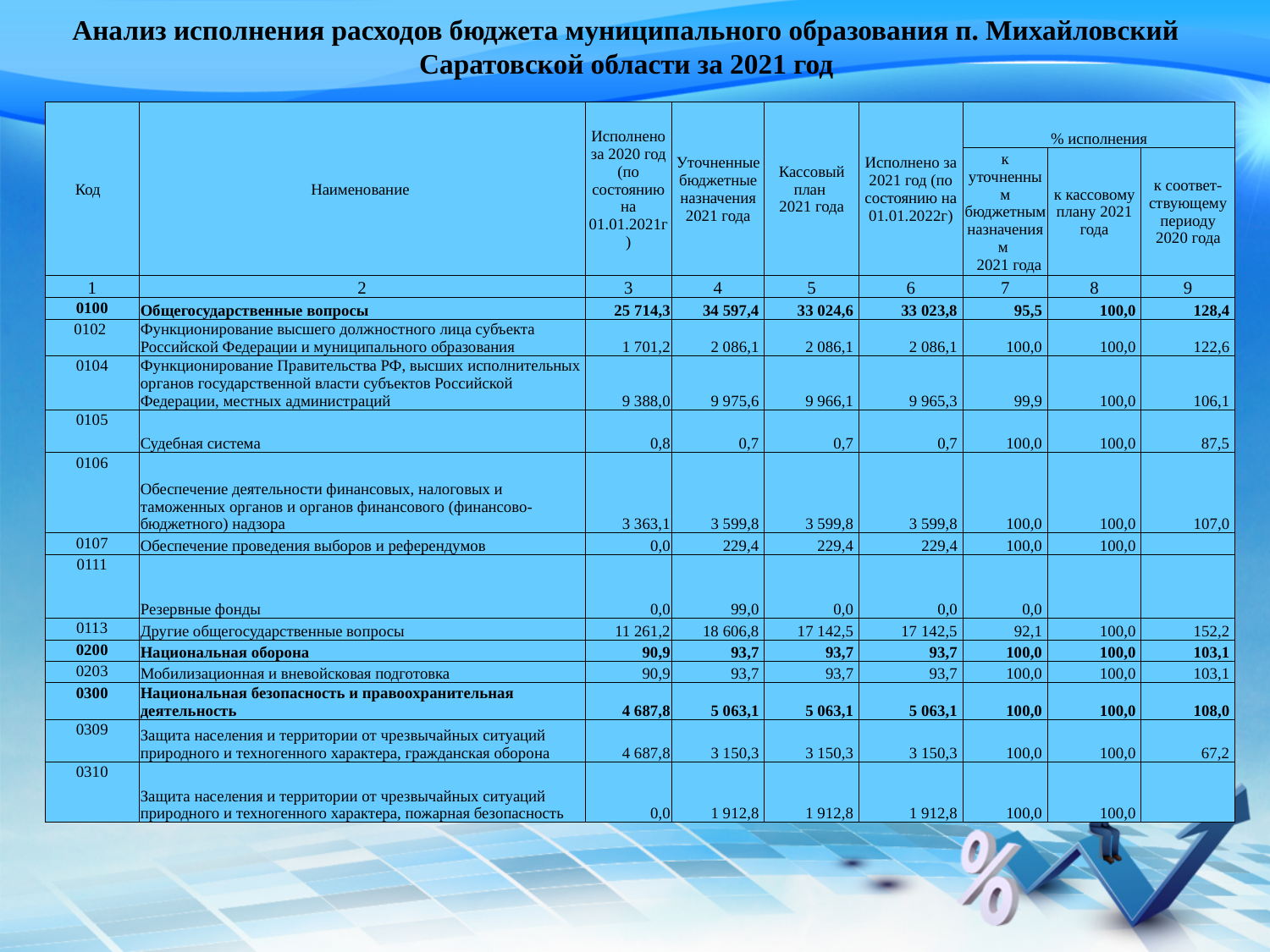

# Анализ исполнения расходов бюджета муниципального образования п. Михайловский Саратовской области за 2021 год
| Код | Наименование | Исполнено за 2020 год (по состоянию на 01.01.2021г) | Уточненные бюджетные назначения 2021 года | Кассовый план 2021 года | Исполнено за 2021 год (по состоянию на 01.01.2022г) | % исполнения |  |  |
| --- | --- | --- | --- | --- | --- | --- | --- | --- |
|  |  |  |  |  |  | к уточненным бюджетным назначениям 2021 года | к кассовому плану 2021 года | к соответ-ствующему периоду 2020 года |
| 1 | 2 | 3 | 4 | 5 | 6 | 7 | 8 | 9 |
| 0100 | Общегосударственные вопросы | 25 714,3 | 34 597,4 | 33 024,6 | 33 023,8 | 95,5 | 100,0 | 128,4 |
| 0102 | Функционирование высшего должностного лица субъекта Российской Федерации и муниципального образования | 1 701,2 | 2 086,1 | 2 086,1 | 2 086,1 | 100,0 | 100,0 | 122,6 |
| 0104 | Функционирование Правительства РФ, высших исполнительных органов государственной власти субъектов Российской Федерации, местных администраций | 9 388,0 | 9 975,6 | 9 966,1 | 9 965,3 | 99,9 | 100,0 | 106,1 |
| 0105 | Судебная система | 0,8 | 0,7 | 0,7 | 0,7 | 100,0 | 100,0 | 87,5 |
| 0106 | Обеспечение деятельности финансовых, налоговых и таможенных органов и органов финансового (финансово-бюджетного) надзора | 3 363,1 | 3 599,8 | 3 599,8 | 3 599,8 | 100,0 | 100,0 | 107,0 |
| 0107 | Обеспечение проведения выборов и референдумов | 0,0 | 229,4 | 229,4 | 229,4 | 100,0 | 100,0 |  |
| 0111 | Резервные фонды | 0,0 | 99,0 | 0,0 | 0,0 | 0,0 |  |  |
| 0113 | Другие общегосударственные вопросы | 11 261,2 | 18 606,8 | 17 142,5 | 17 142,5 | 92,1 | 100,0 | 152,2 |
| 0200 | Национальная оборона | 90,9 | 93,7 | 93,7 | 93,7 | 100,0 | 100,0 | 103,1 |
| 0203 | Мобилизационная и вневойсковая подготовка | 90,9 | 93,7 | 93,7 | 93,7 | 100,0 | 100,0 | 103,1 |
| 0300 | Национальная безопасность и правоохранительная деятельность | 4 687,8 | 5 063,1 | 5 063,1 | 5 063,1 | 100,0 | 100,0 | 108,0 |
| 0309 | Защита населения и территории от чрезвычайных ситуаций природного и техногенного характера, гражданская оборона | 4 687,8 | 3 150,3 | 3 150,3 | 3 150,3 | 100,0 | 100,0 | 67,2 |
| 0310 | Защита населения и территории от чрезвычайных ситуаций природного и техногенного характера, пожарная безопасность | 0,0 | 1 912,8 | 1 912,8 | 1 912,8 | 100,0 | 100,0 |  |